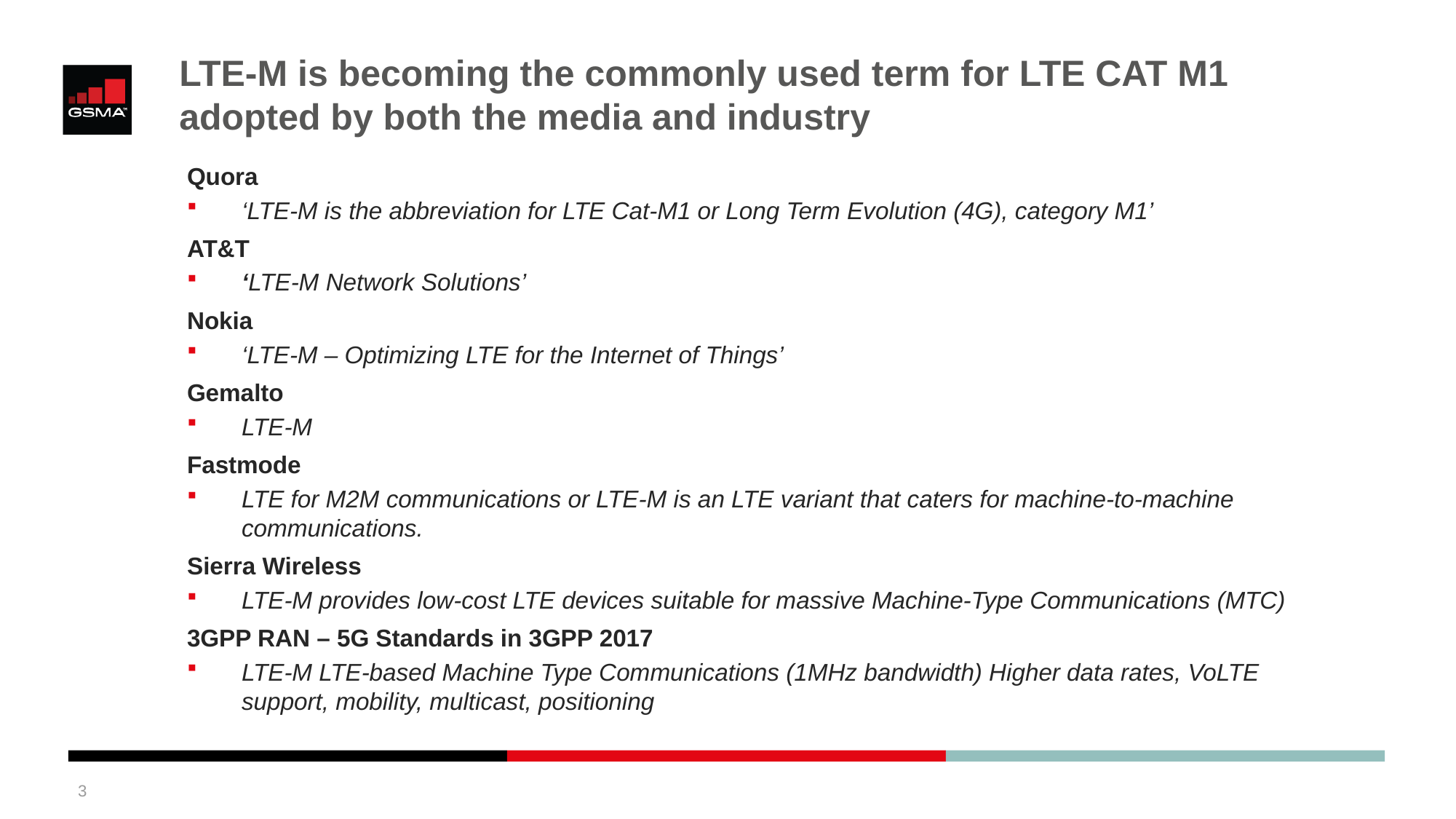

# LTE-M is becoming the commonly used term for LTE CAT M1 adopted by both the media and industry
Quora
‘LTE-M is the abbreviation for LTE Cat-M1 or Long Term Evolution (4G), category M1’

AT&T
‘LTE-M Network Solutions’

Nokia
‘LTE-M – Optimizing LTE for the Internet of Things’

Gemalto
LTE-M

Fastmode
LTE for M2M communications or LTE-M is an LTE variant that caters for machine-to-machine communications.

Sierra Wireless
LTE-M provides low-cost LTE devices suitable for massive Machine-Type Communications (MTC)

3GPP RAN – 5G Standards in 3GPP 2017
LTE-M LTE-based Machine Type Communications (1MHz bandwidth) Higher data rates, VoLTE support, mobility, multicast, positioning
3